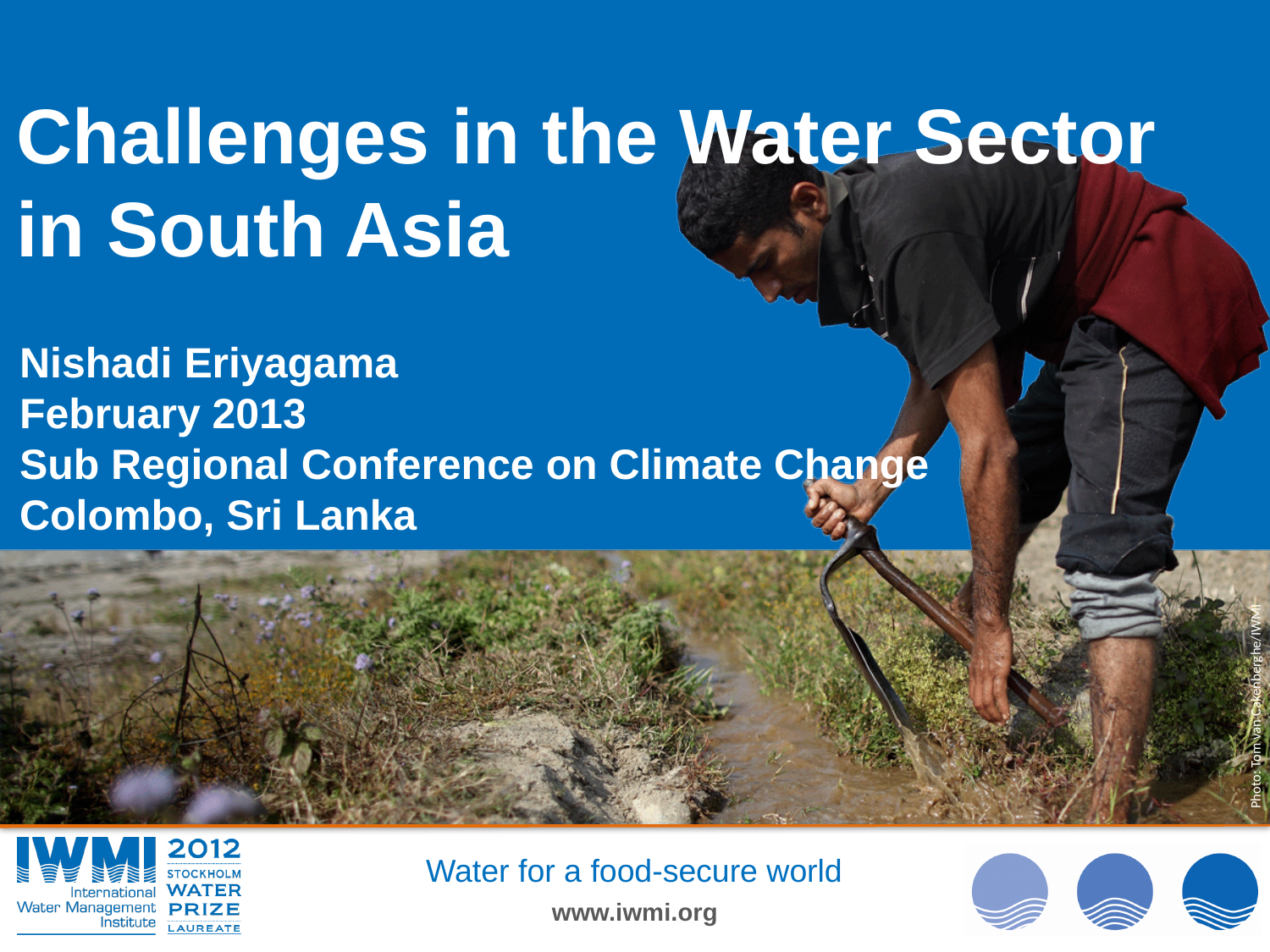

Challenges in the Water Sector in South Asia
Nishadi Eriyagama
February 2013
Sub Regional Conference on Climate Change
Colombo, Sri Lanka